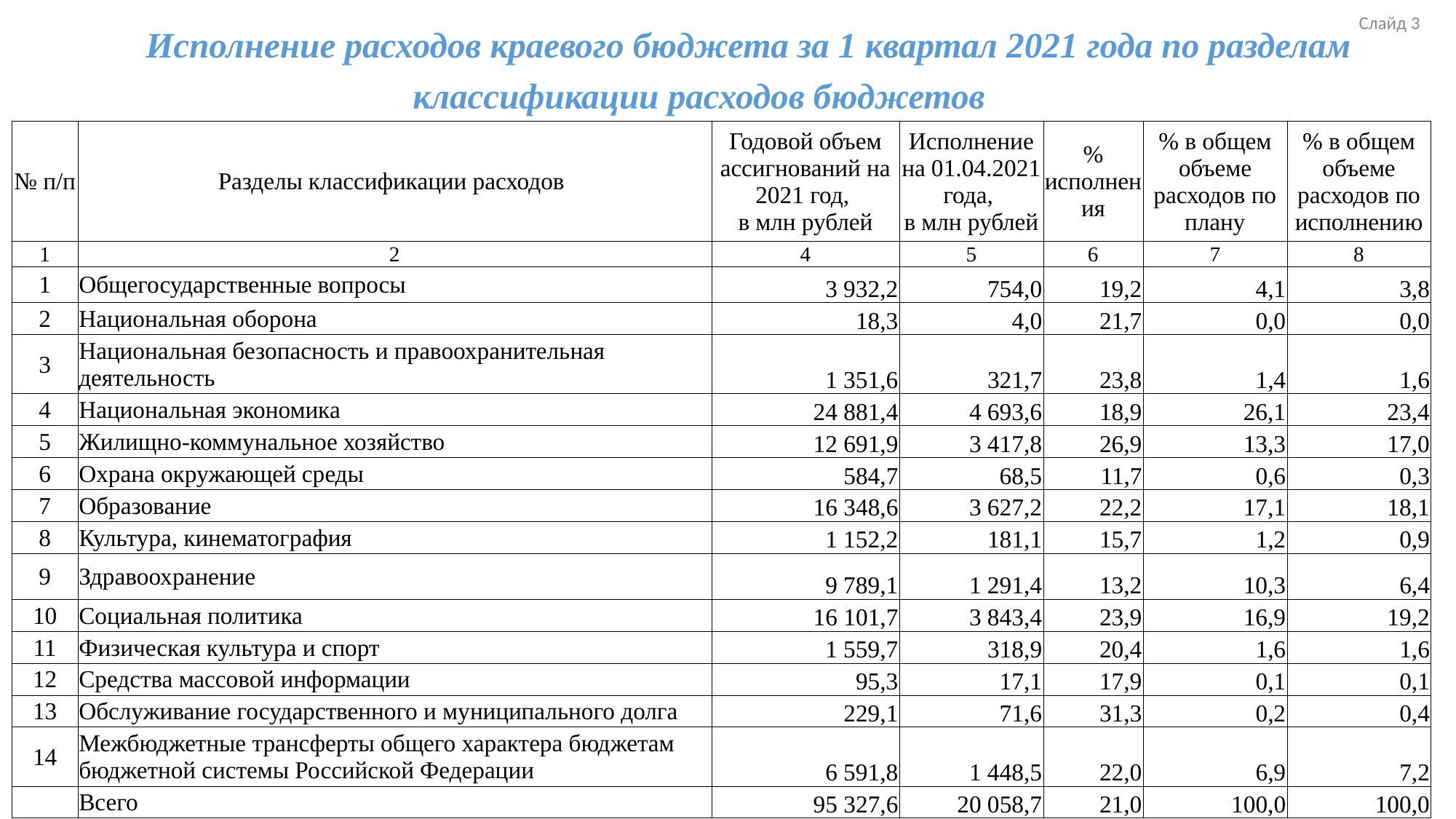

Слайд 3
# Исполнение расходов краевого бюджета за 1 квартал 2021 года по разделам классификации расходов бюджетов
| № п/п | Разделы классификации расходов | Годовой объем ассигнований на 2021 год, в млн рублей | Исполнение на 01.04.2021 года, в млн рублей | % исполнения | % в общем объеме расходов по плану | % в общем объеме расходов по исполнению |
| --- | --- | --- | --- | --- | --- | --- |
| 1 | 2 | 4 | 5 | 6 | 7 | 8 |
| 1 | Общегосударственные вопросы | 3 932,2 | 754,0 | 19,2 | 4,1 | 3,8 |
| 2 | Национальная оборона | 18,3 | 4,0 | 21,7 | 0,0 | 0,0 |
| 3 | Национальная безопасность и правоохранительная деятельность | 1 351,6 | 321,7 | 23,8 | 1,4 | 1,6 |
| 4 | Национальная экономика | 24 881,4 | 4 693,6 | 18,9 | 26,1 | 23,4 |
| 5 | Жилищно-коммунальное хозяйство | 12 691,9 | 3 417,8 | 26,9 | 13,3 | 17,0 |
| 6 | Охрана окружающей среды | 584,7 | 68,5 | 11,7 | 0,6 | 0,3 |
| 7 | Образование | 16 348,6 | 3 627,2 | 22,2 | 17,1 | 18,1 |
| 8 | Культура, кинематография | 1 152,2 | 181,1 | 15,7 | 1,2 | 0,9 |
| 9 | Здравоохранение | 9 789,1 | 1 291,4 | 13,2 | 10,3 | 6,4 |
| 10 | Социальная политика | 16 101,7 | 3 843,4 | 23,9 | 16,9 | 19,2 |
| 11 | Физическая культура и спорт | 1 559,7 | 318,9 | 20,4 | 1,6 | 1,6 |
| 12 | Средства массовой информации | 95,3 | 17,1 | 17,9 | 0,1 | 0,1 |
| 13 | Обслуживание государственного и муниципального долга | 229,1 | 71,6 | 31,3 | 0,2 | 0,4 |
| 14 | Межбюджетные трансферты общего характера бюджетам бюджетной системы Российской Федерации | 6 591,8 | 1 448,5 | 22,0 | 6,9 | 7,2 |
|  | Всего | 95 327,6 | 20 058,7 | 21,0 | 100,0 | 100,0 |